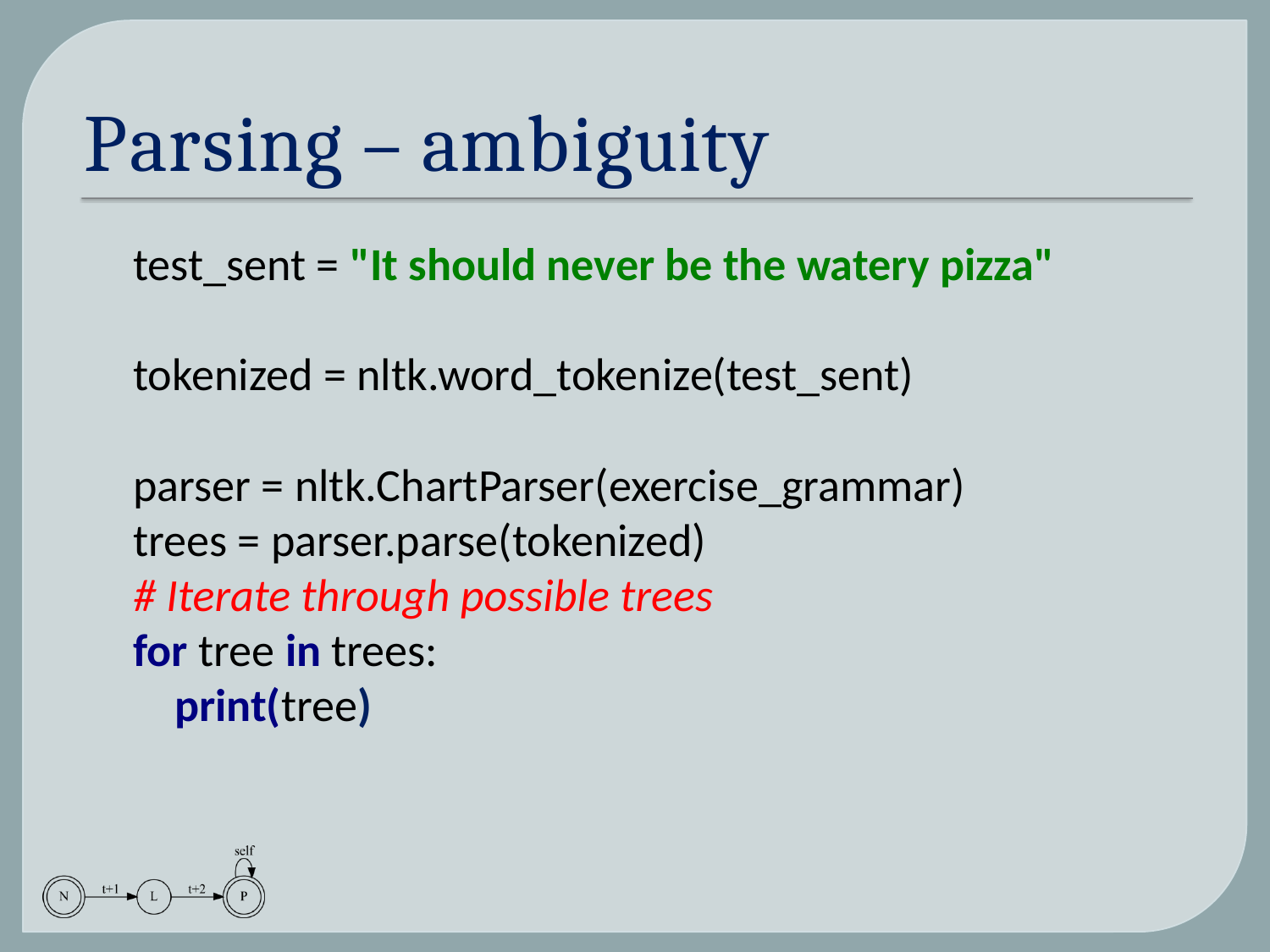

# Parsing – ambiguity
test_sent = "It should never be the watery pizza"
tokenized = nltk.word_tokenize(test_sent)
parser = nltk.ChartParser(exercise_grammar)
trees = parser.parse(tokenized)
# Iterate through possible trees
for tree in trees:
    print(tree)